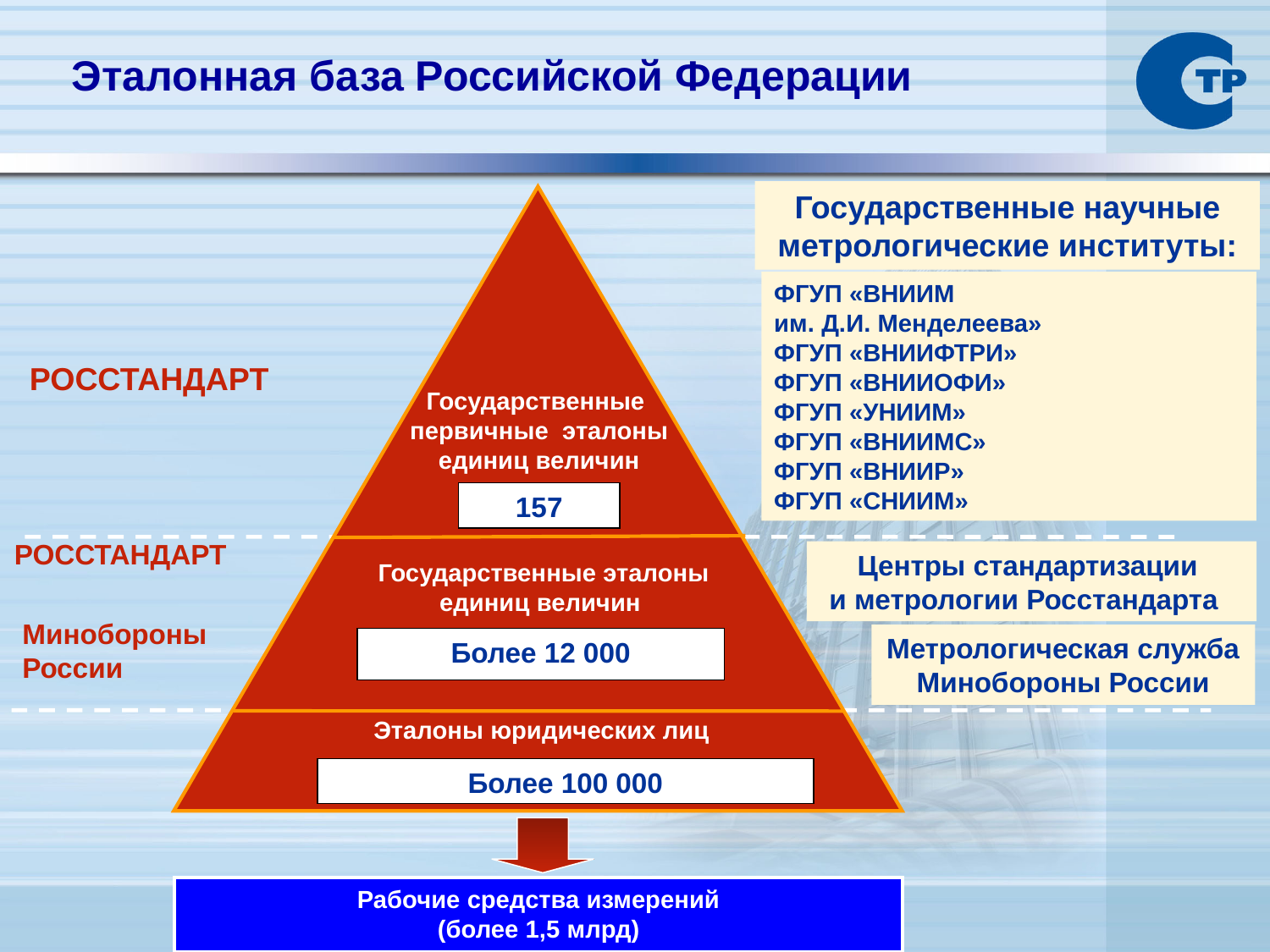

Эталонная база Российской Федерации
Государственные научные метрологические институты:

ФГУП «ВНИИМ
им. Д.И. Менделеева»
ФГУП «ВНИИФТРИ»
ФГУП «ВНИИОФИ»
ФГУП «УНИИМ»
ФГУП «ВНИИМС»
ФГУП «ВНИИР»
ФГУП «СНИИМ»
РОССТАНДАРТ
Государственные
первичные  эталоны единиц величин
157

РОССТАНДАРТ

Центры стандартизации
и метрологии Росстандарта
 Государственные эталоны единиц величин
Минобороны
России
Метрологическая служба Минобороны России
Более 12 000

Эталоны юридических лиц
Более 100 000

Рабочие средства измерений
(более 1,5 млрд)